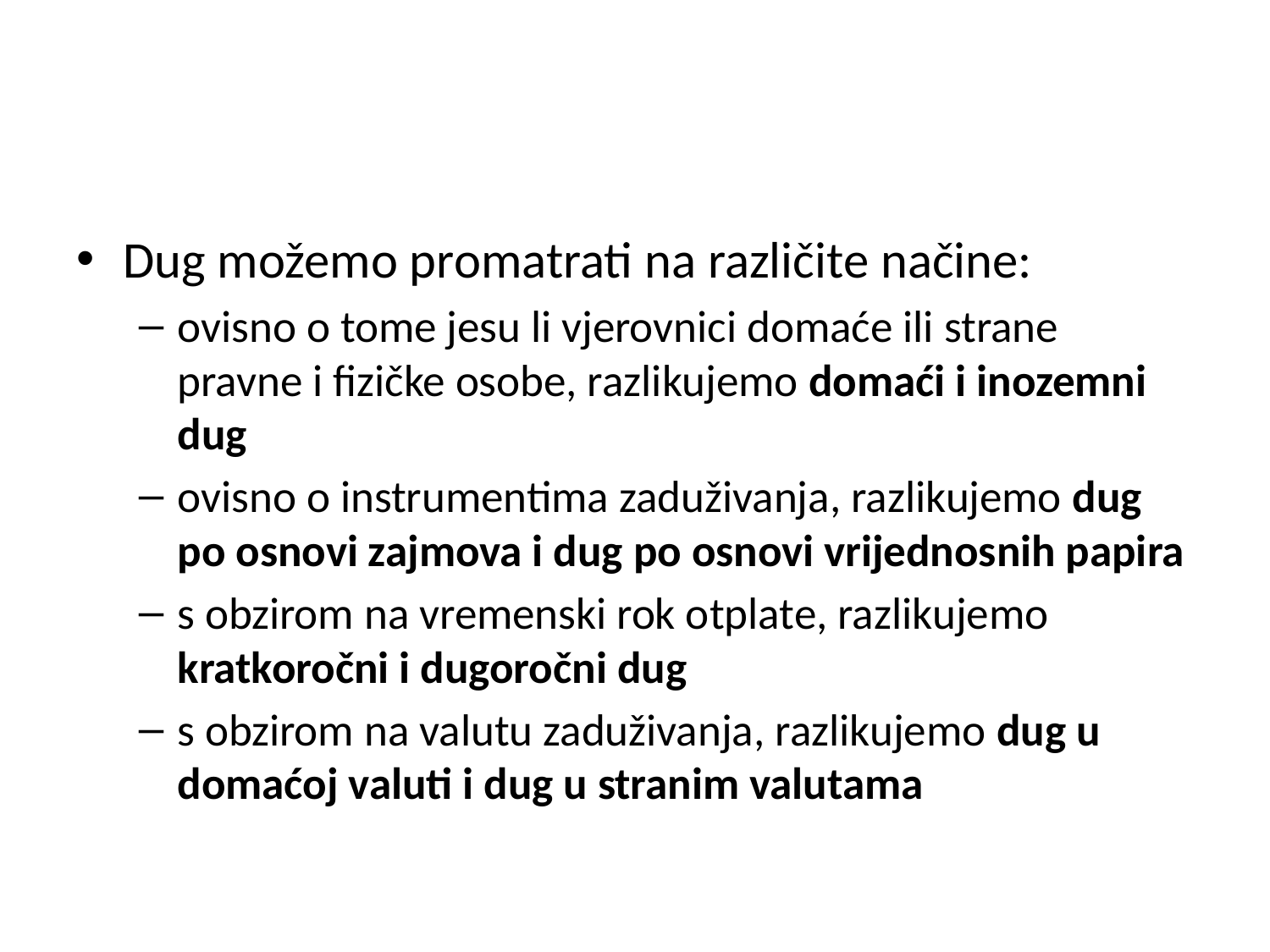

Dug možemo promatrati na različite načine:
ovisno o tome jesu li vjerovnici domaće ili strane pravne i fizičke osobe, razlikujemo domaći i inozemni dug
ovisno o instrumentima zaduživanja, razlikujemo dug po osnovi zajmova i dug po osnovi vrijednosnih papira
s obzirom na vremenski rok otplate, razlikujemo kratkoročni i dugoročni dug
s obzirom na valutu zaduživanja, razlikujemo dug u domaćoj valuti i dug u stranim valutama